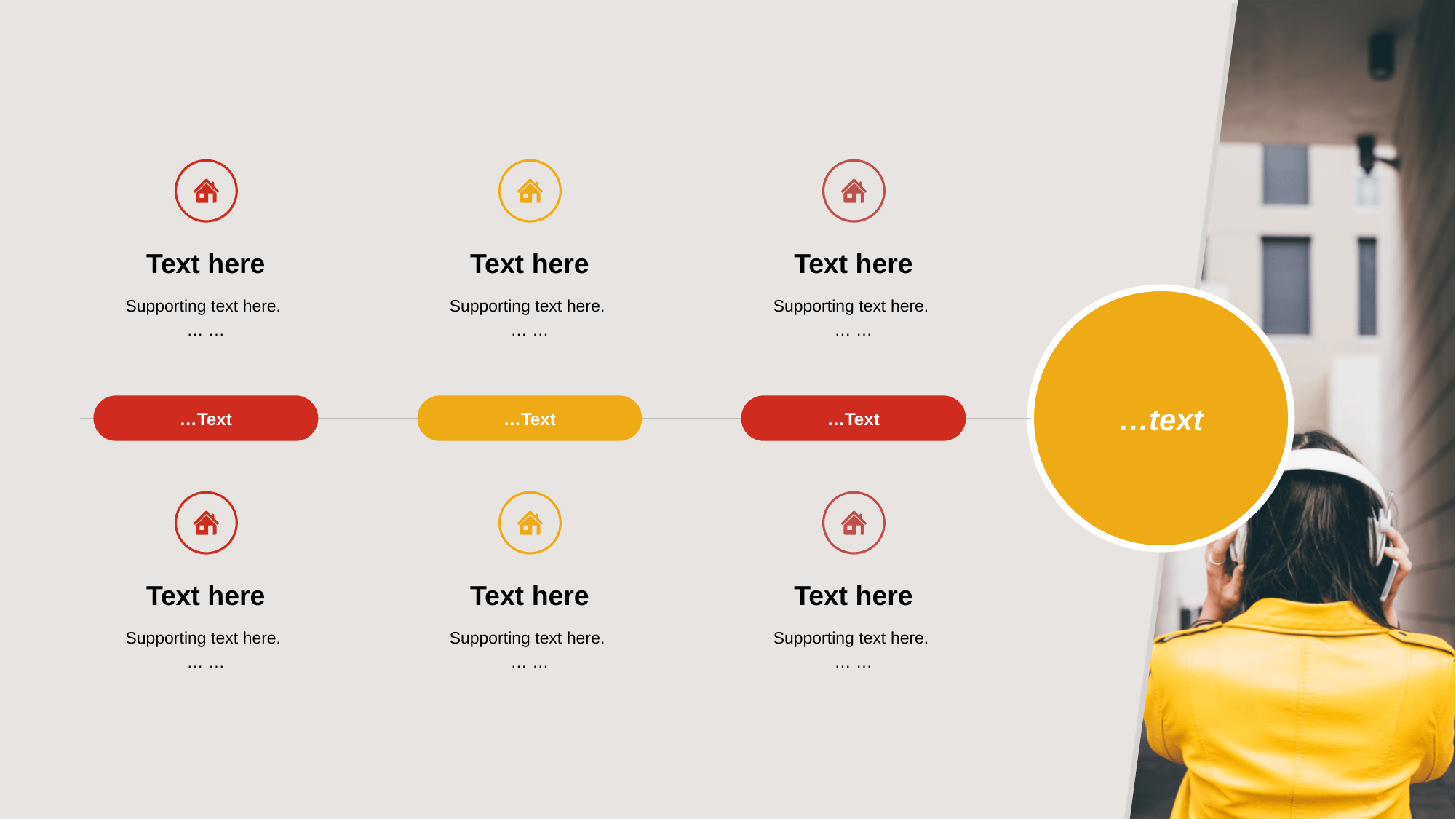

Text here
Supporting text here.
… …
Text here
Supporting text here.
… …
Text here
Supporting text here.
… …
…text
…Text
…Text
…Text

Text here
Supporting text here.
… …
Text here
Supporting text here.
… …
Text here
Supporting text here.
… …